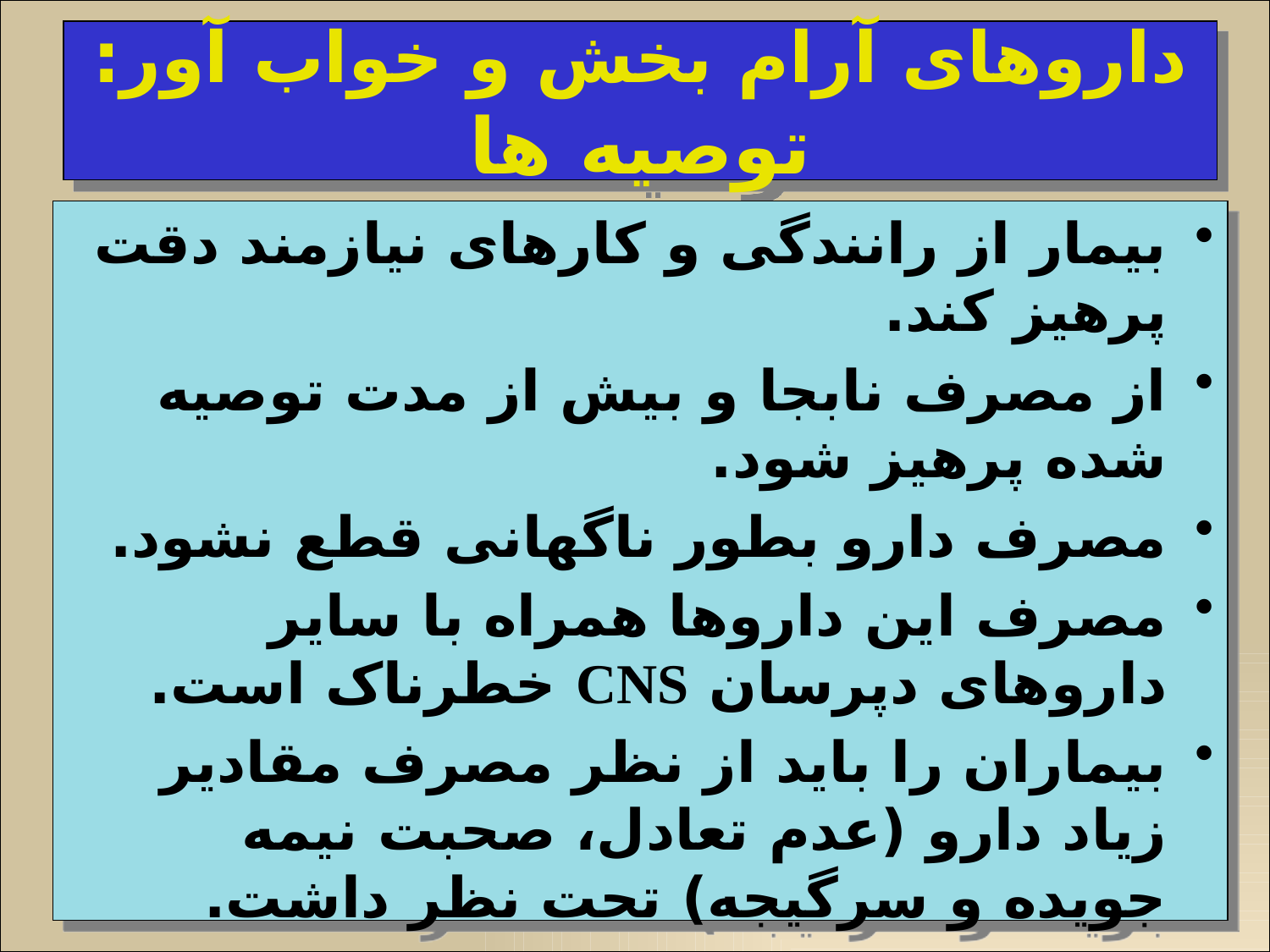

# داروهای آرام بخش و خواب آور: توصیه ها
بیمار از رانندگی و کارهای نیازمند دقت پرهیز کند.
از مصرف نابجا و بیش از مدت توصیه شده پرهیز شود.
مصرف دارو بطور ناگهانی قطع نشود.
مصرف این داروها همراه با سایر داروهای دپرسان CNS خطرناک است.
بیماران را باید از نظر مصرف مقادیر زیاد دارو (عدم تعادل، صحبت نیمه جویده و سرگیجه) تحت نظر داشت.
از مصرف این داروها در سه ماهه اول بارداری خودداری شود.